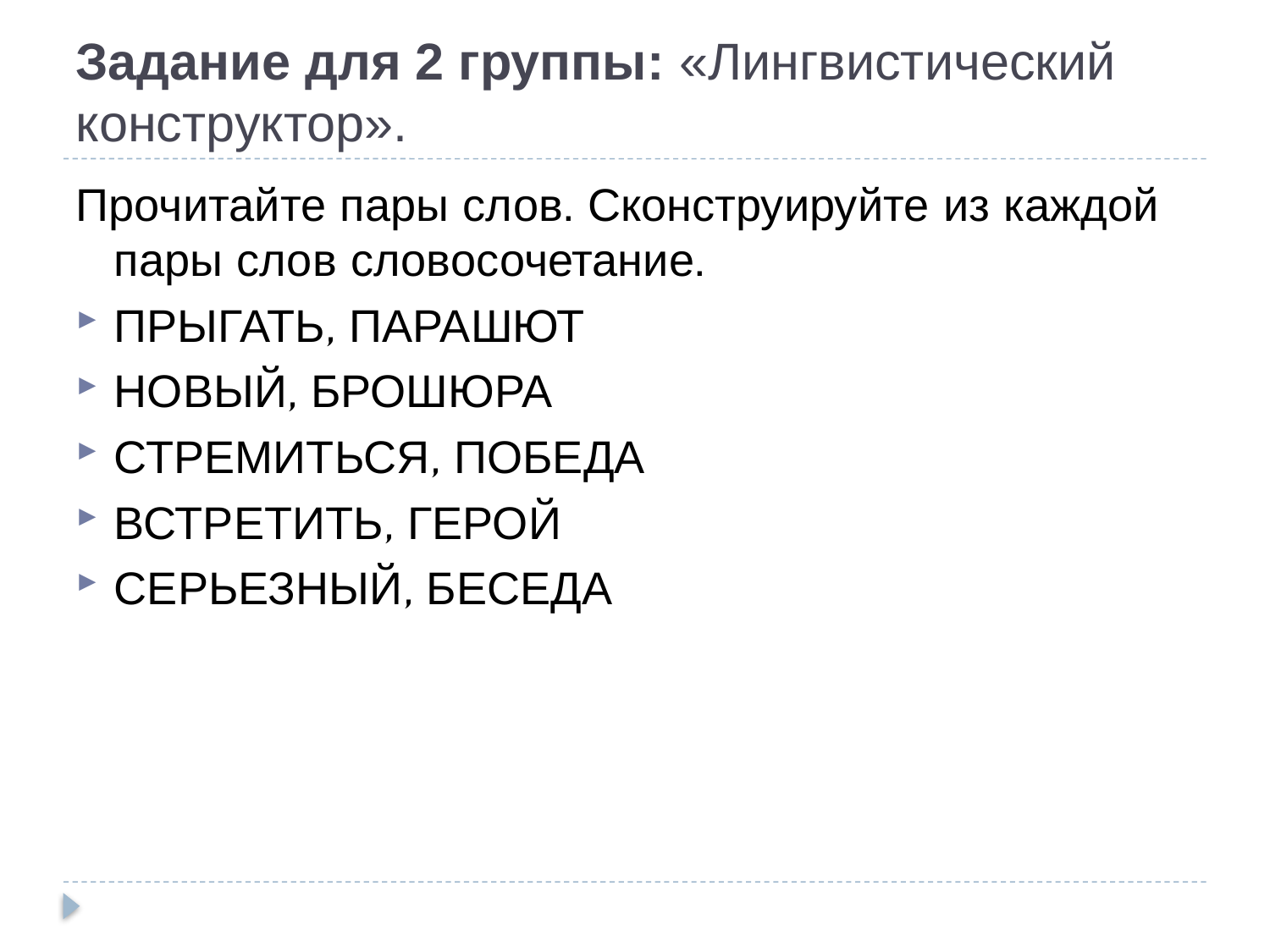

# Задание для 2 группы: «Лингвистический конструктор».
Прочитайте пары слов. Сконструируйте из каждой пары слов словосочетание.
ПРЫГАТЬ, ПАРАШЮТ
НОВЫЙ, БРОШЮРА
СТРЕМИТЬСЯ, ПОБЕДА
ВСТРЕТИТЬ, ГЕРОЙ
СЕРЬЕЗНЫЙ, БЕСЕДА